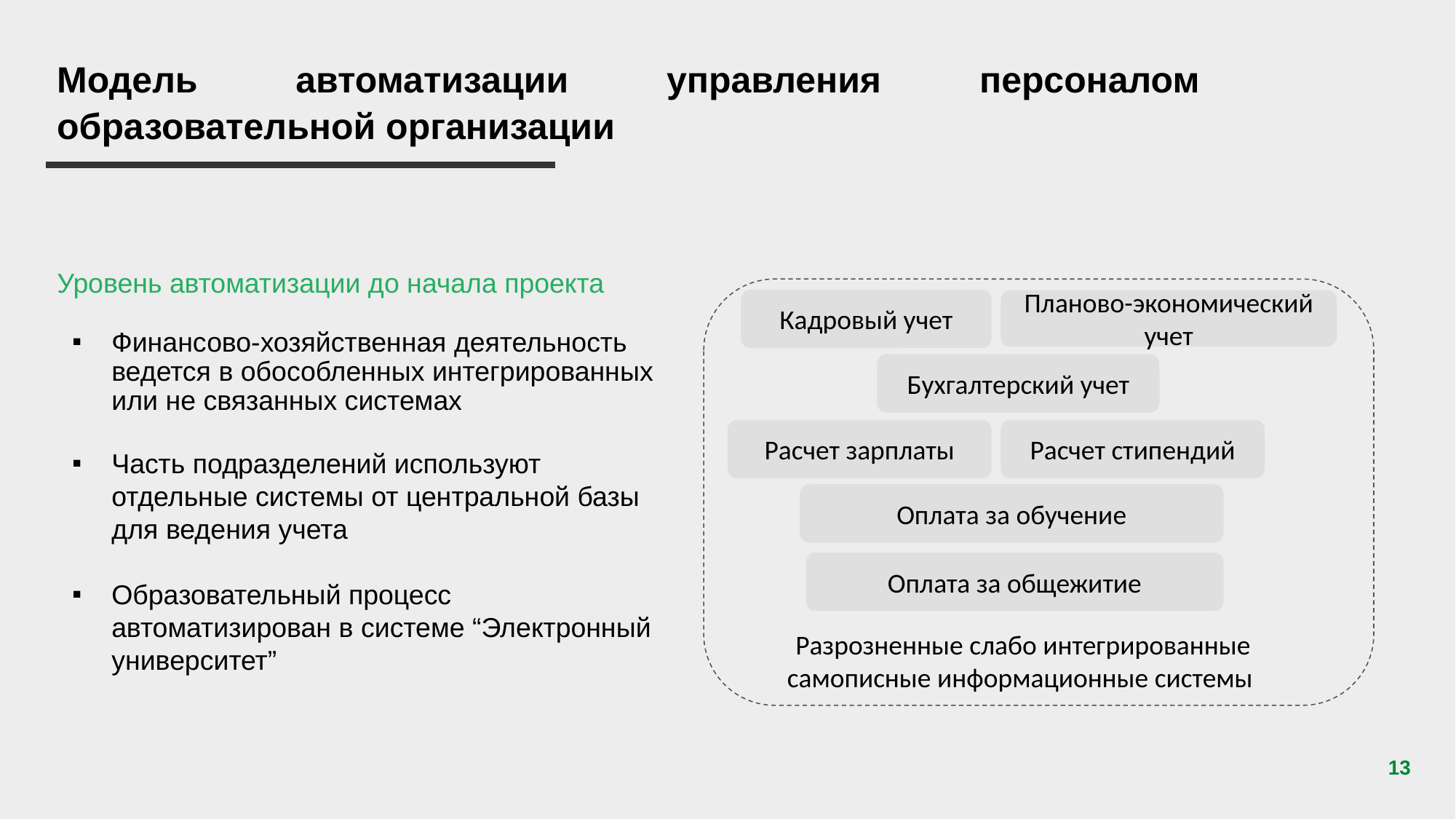

Модель автоматизации управления персоналом образовательной организации
Уровень автоматизации до начала проекта

Финансово-хозяйственная деятельность ведется в обособленных интегрированных или не связанных системах

Часть подразделений используют отдельные системы от центральной базы для ведения учета

Образовательный процесс автоматизирован в системе “Электронный университет”

Кадровый учет
Планово-экономический учет
Бухгалтерский учет
Расчет зарплаты
Расчет стипендий
Оплата за обучение
Оплата за общежитие
Разрозненные слабо интегрированные самописные информационные системы
13